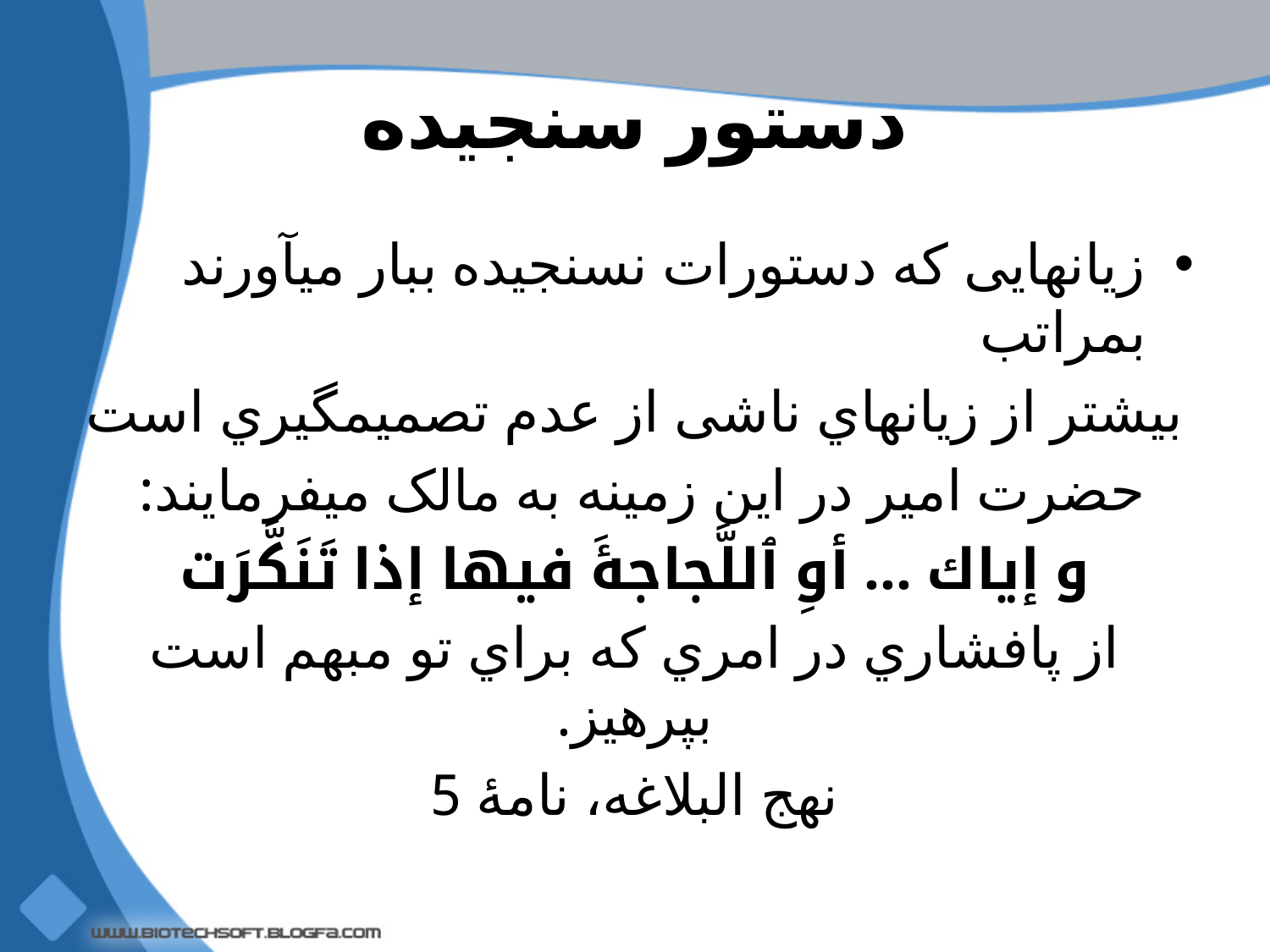

# دستور سنجیده
زیانهایی که دستورات نسنجیده ببار میآورند بمراتب
بیشتر از زیانهاي ناشی از عدم تصمیمگیري است
حضرت امیر در این زمینه به مالک میفرمایند:
و إیاك ... أوِ ٱللَّجاجۀَ فیها إذا تَنَکَّرَت
از پافشاري در امري که براي تو مبهم است بپرهیز.
نهج البلاغه، نامۀ 5